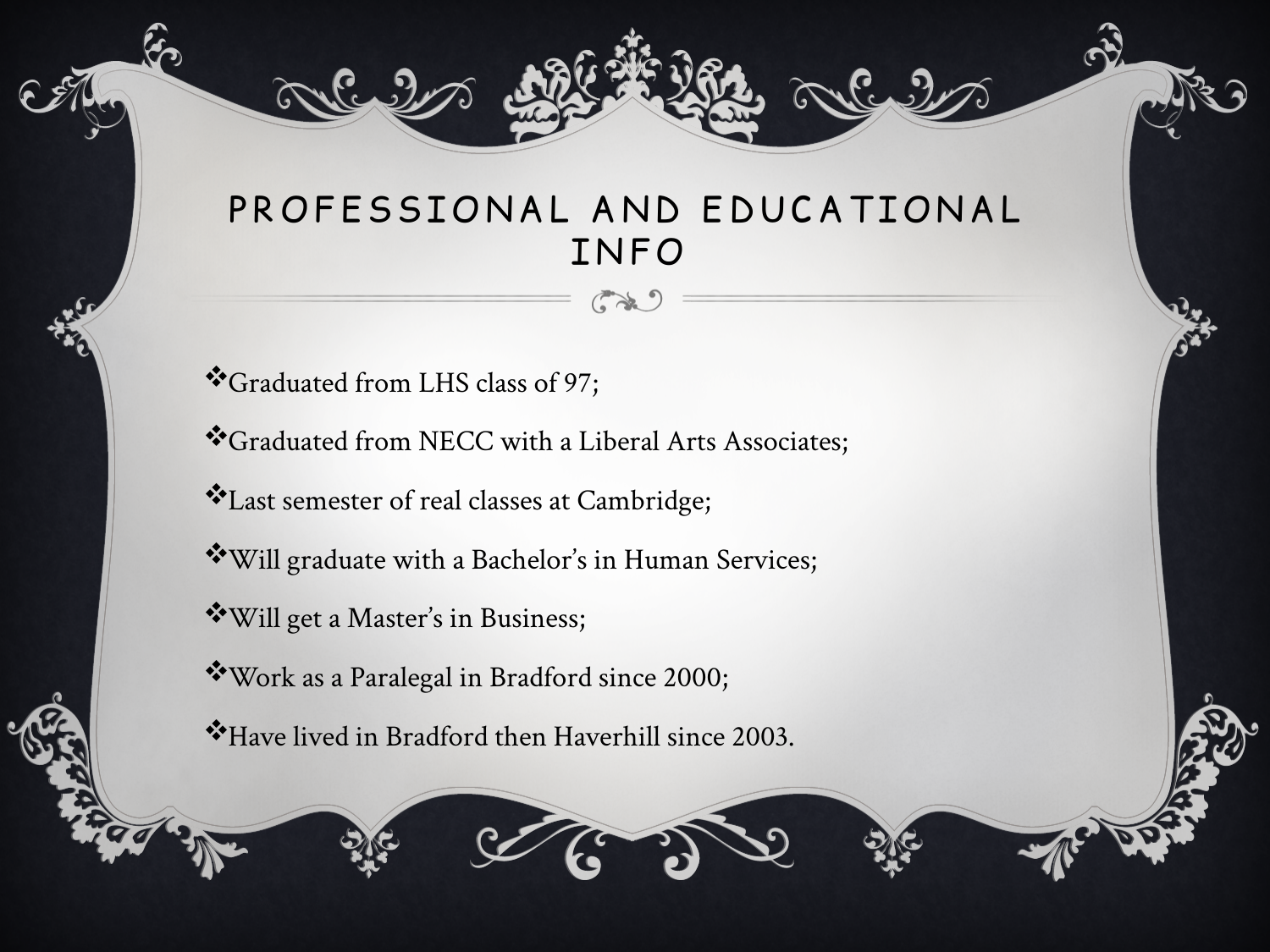

# Professional and educational info
Graduated from LHS class of 97;
Graduated from NECC with a Liberal Arts Associates;
Last semester of real classes at Cambridge;
Will graduate with a Bachelor’s in Human Services;
Will get a Master’s in Business;
Work as a Paralegal in Bradford since 2000;
Have lived in Bradford then Haverhill since 2003.